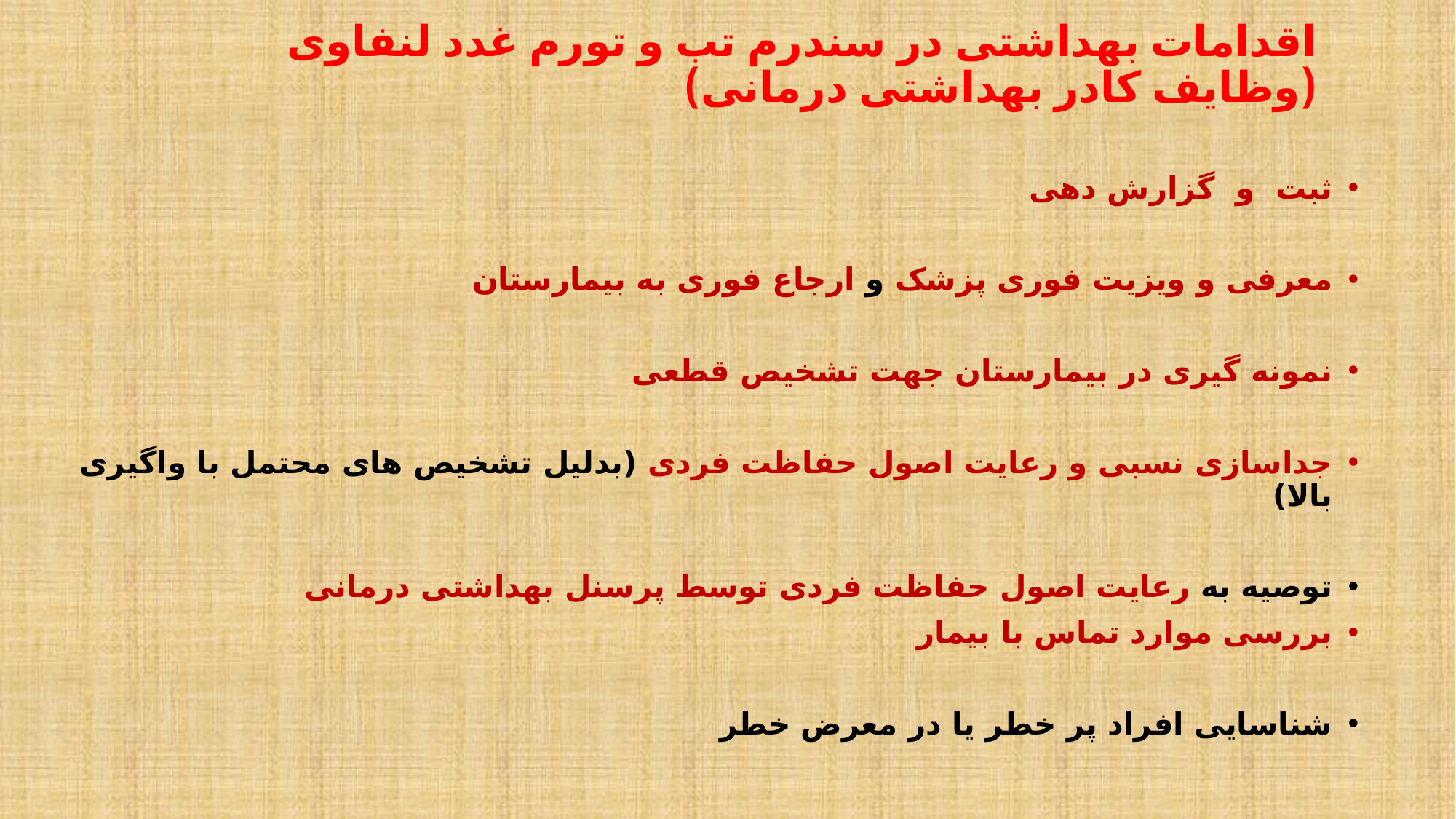

# اقدامات بهداشتی در سندرم تب و تورم غدد لنفاوی  (وظایف کادر بهداشتی درمانی)
ثبت  و  گزارش دهی

معرفی و ویزیت فوری پزشک و ارجاع فوری به بیمارستان

نمونه گیری در بیمارستان جهت تشخیص قطعی

جداسازی نسبی و رعایت اصول حفاظت فردی (بدلیل تشخیص های محتمل با واگیری بالا)

توصیه به رعایت اصول حفاظت فردی توسط پرسنل بهداشتی درمانی
بررسی موارد تماس با بیمار

شناسایی افراد پر خطر یا در معرض خطر